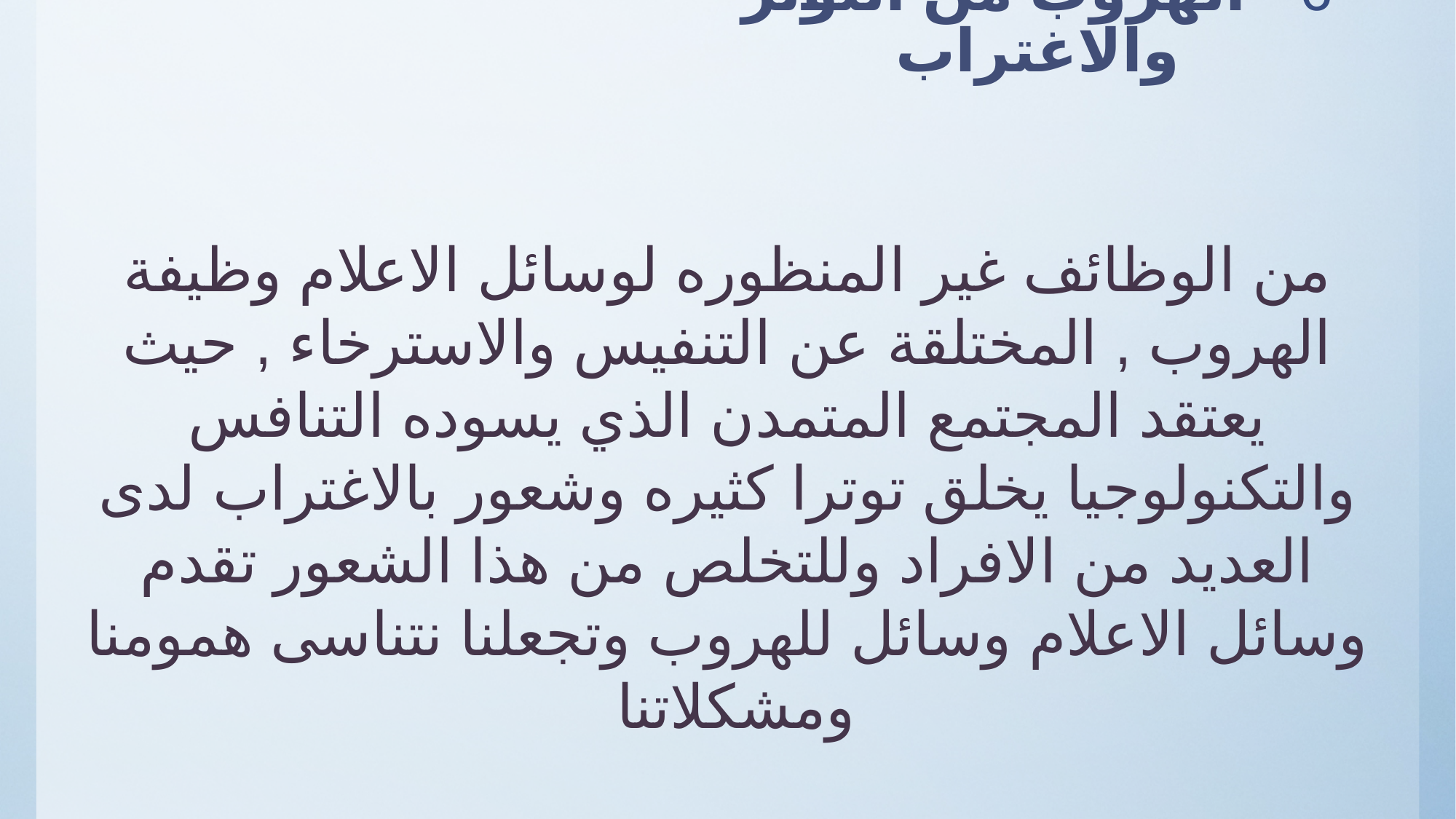

# 6-  الهروب من التوتر والاغتراب
من الوظائف غير المنظوره لوسائل الاعلام وظيفة الهروب , المختلقة عن التنفيس والاسترخاء , حيث يعتقد المجتمع المتمدن الذي يسوده التنافس والتكنولوجيا يخلق توترا كثيره وشعور بالاغتراب لدى العديد من الافراد وللتخلص من هذا الشعور تقدم وسائل الاعلام وسائل للهروب وتجعلنا نتناسى همومنا ومشكلاتنا